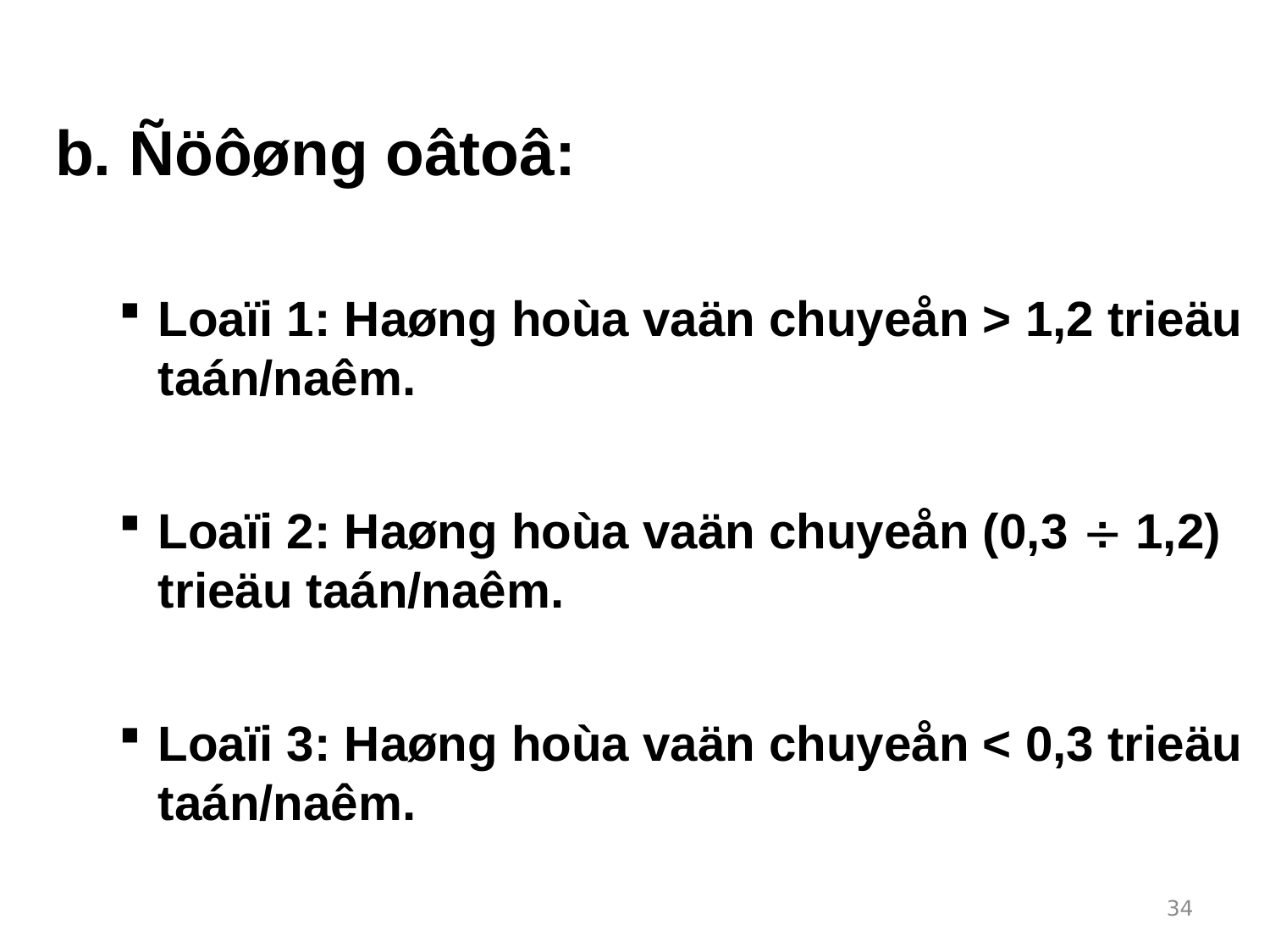

b. Ñöôøng oâtoâ:

Loaïi 1: Haøng hoùa vaän chuyeån > 1,2 trieäu taán/naêm.

Loaïi 2: Haøng hoùa vaän chuyeån (0,3 ÷ 1,2) trieäu taán/naêm.

Loaïi 3: Haøng hoùa vaän chuyeån < 0,3 trieäu taán/naêm.

34